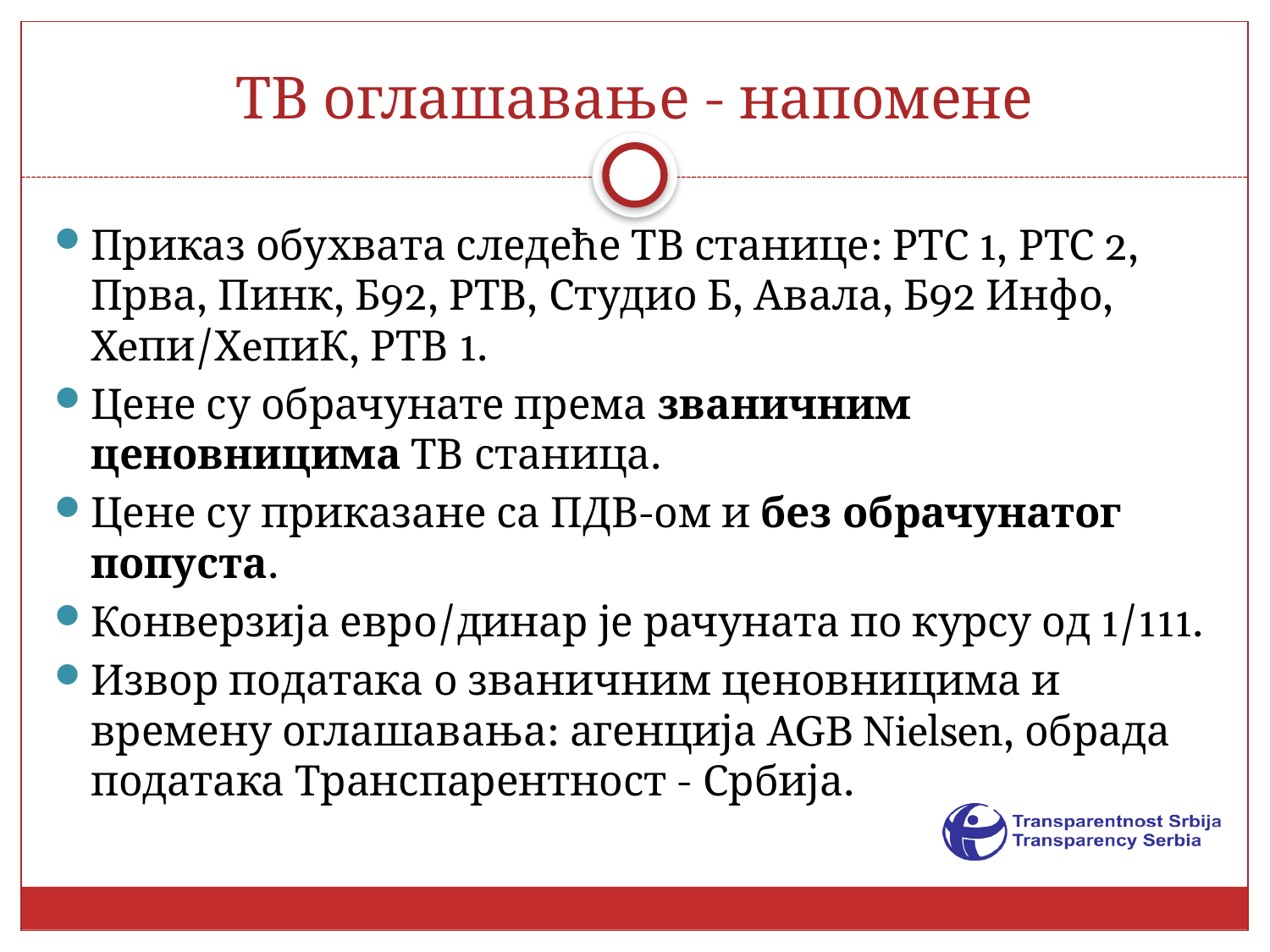

# ТВ оглашавање - напомене
Приказ обухвата следеће ТВ станице: РТС 1, РТС 2, Прва, Пинк, Б92, РТВ, Студио Б, Авала, Б92 Инфо, Хeпи/ХeпиК, РТВ 1.
Цене су обрачунате према званичним ценовницима ТВ станица.
Цене су приказане са ПДВ-ом и без обрачунатог попуста.
Конверзија евро/динар је рачуната по курсу од 1/111.
Извор података о званичним ценовницима и времену оглашавања: агенција AGB Nielsen, обрада података Транспарентност - Србија.